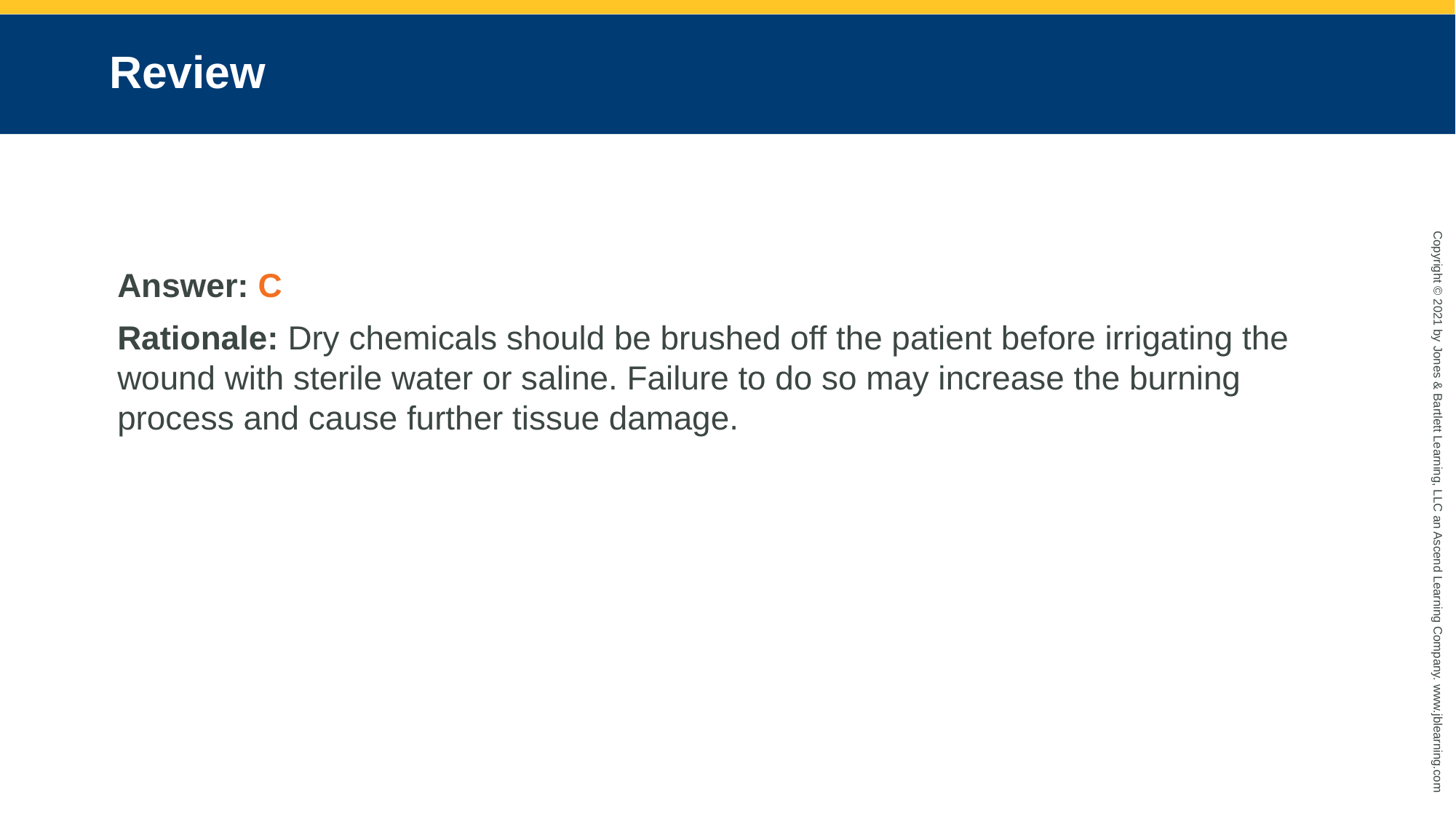

# Review
Answer: C
Rationale: Dry chemicals should be brushed off the patient before irrigating the wound with sterile water or saline. Failure to do so may increase the burning process and cause further tissue damage.